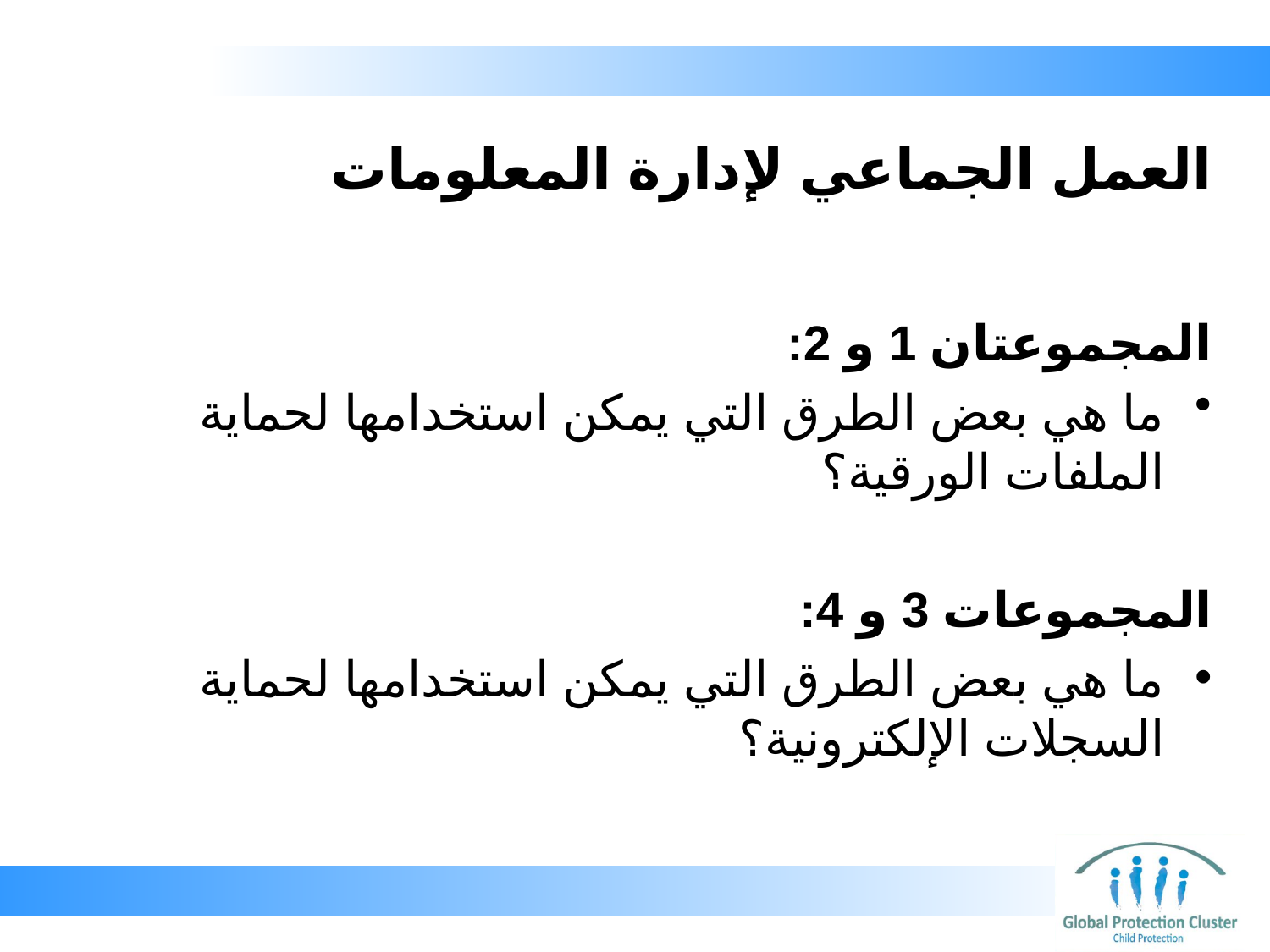

# العمل الجماعي لإدارة المعلومات

المجموعتان 1 و 2:
ما هي بعض الطرق التي يمكن استخدامها لحماية الملفات الورقية؟

المجموعات 3 و 4:
ما هي بعض الطرق التي يمكن استخدامها لحماية السجلات الإلكترونية؟